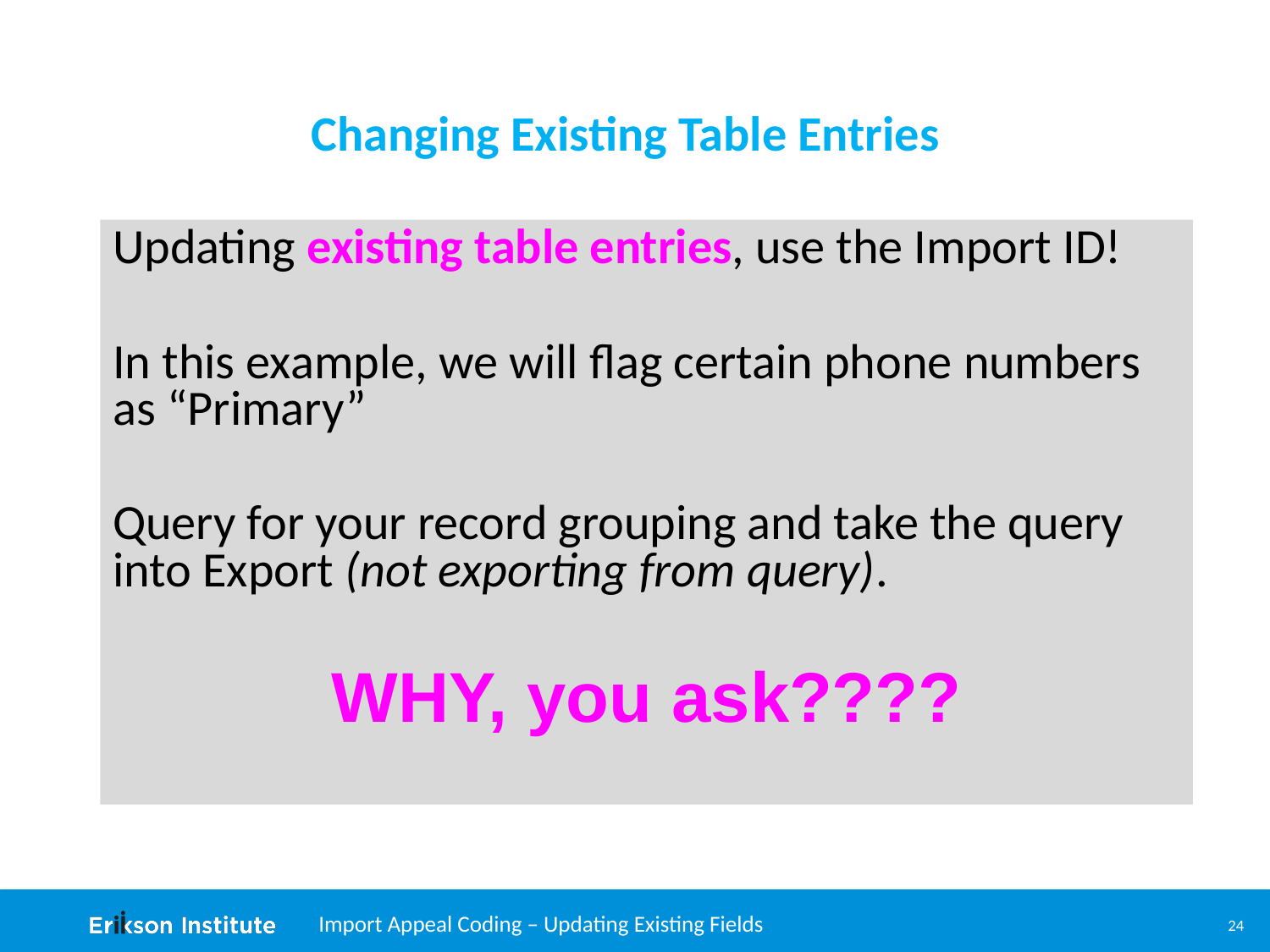

Changing Existing Table Entries
Updating existing table entries, use the Import ID!

In this example, we will flag certain phone numbers as “Primary”

Query for your record grouping and take the query into Export (not exporting from query).

WHY, you ask????
24
Import Appeal Coding – Updating Existing Fields